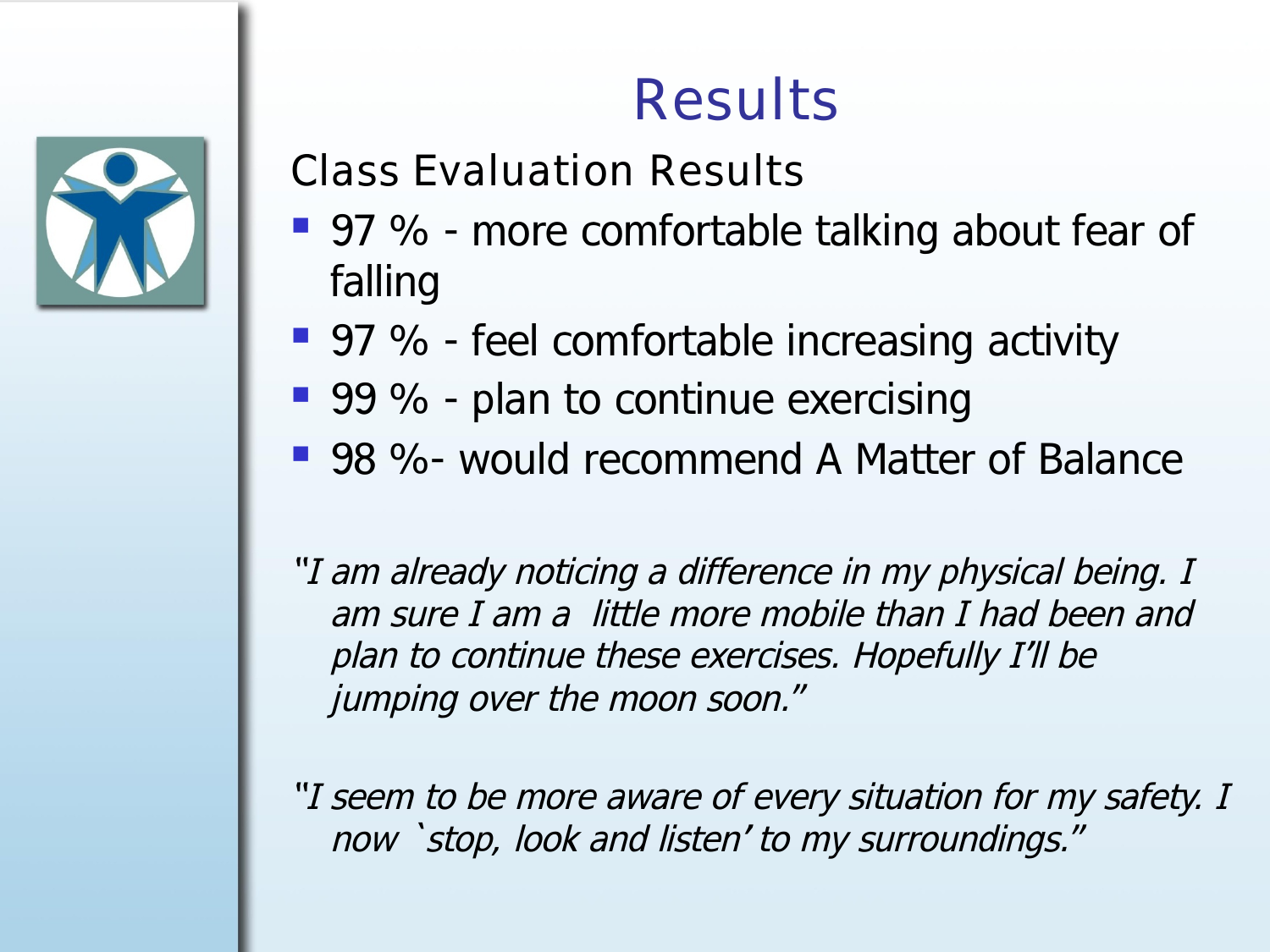

# Results
Class Evaluation Results
97 % - more comfortable talking about fear of falling
97 % - feel comfortable increasing activity
99 % - plan to continue exercising
98 %- would recommend A Matter of Balance

“I am already noticing a difference in my physical being. I am sure I am a  little more mobile than I had been and plan to continue these exercises. Hopefully I’ll be jumping over the moon soon.”

“I seem to be more aware of every situation for my safety. I now `stop, look and listen’ to my surroundings.”